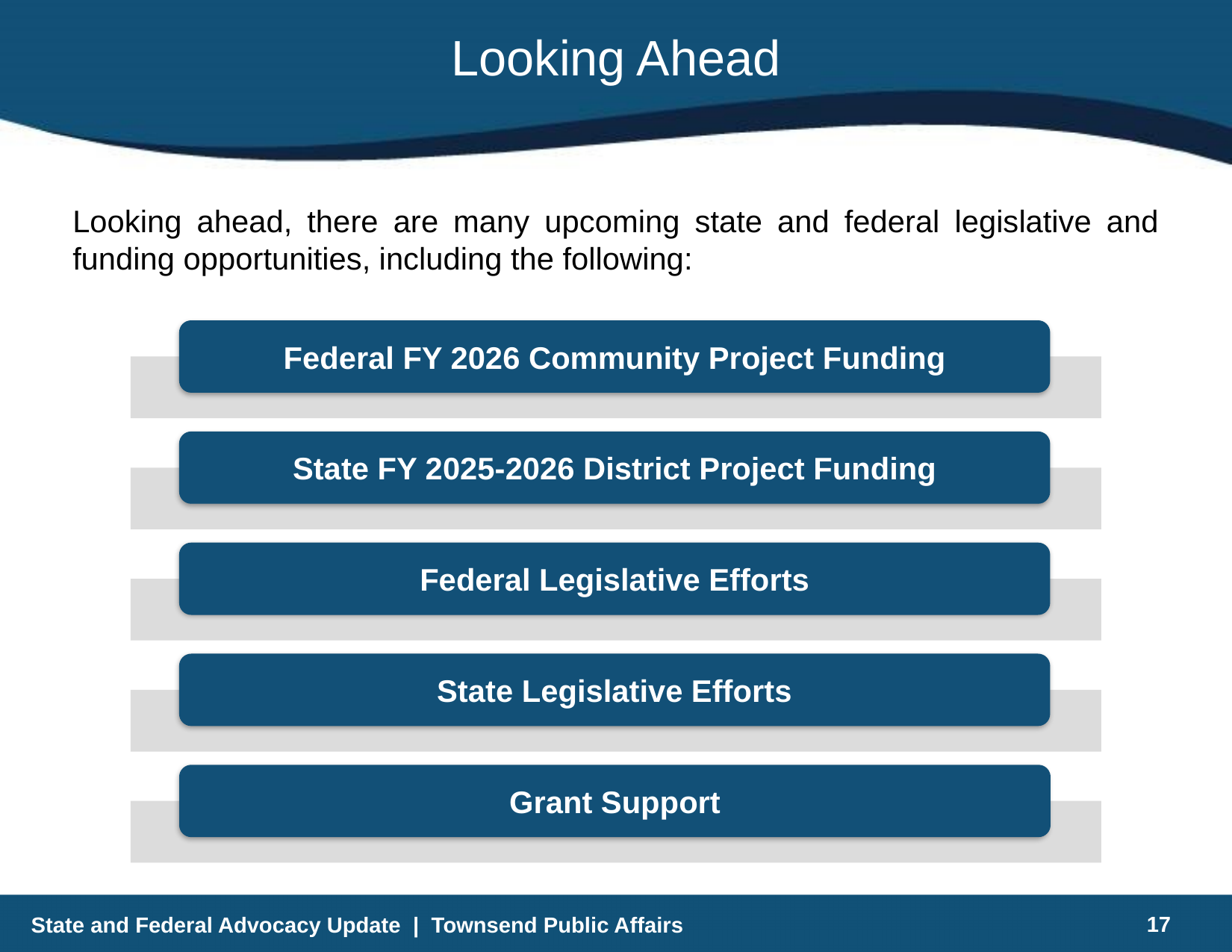

# Looking Ahead
Looking ahead, there are many upcoming state and federal legislative and funding opportunities, including the following:
Federal FY 2026 Community Project Funding

State FY 2025-2026 District Project Funding

Federal Legislative Efforts

State Legislative Efforts

Grant Support

State and Federal Advocacy Update  |  Townsend Public Affairs